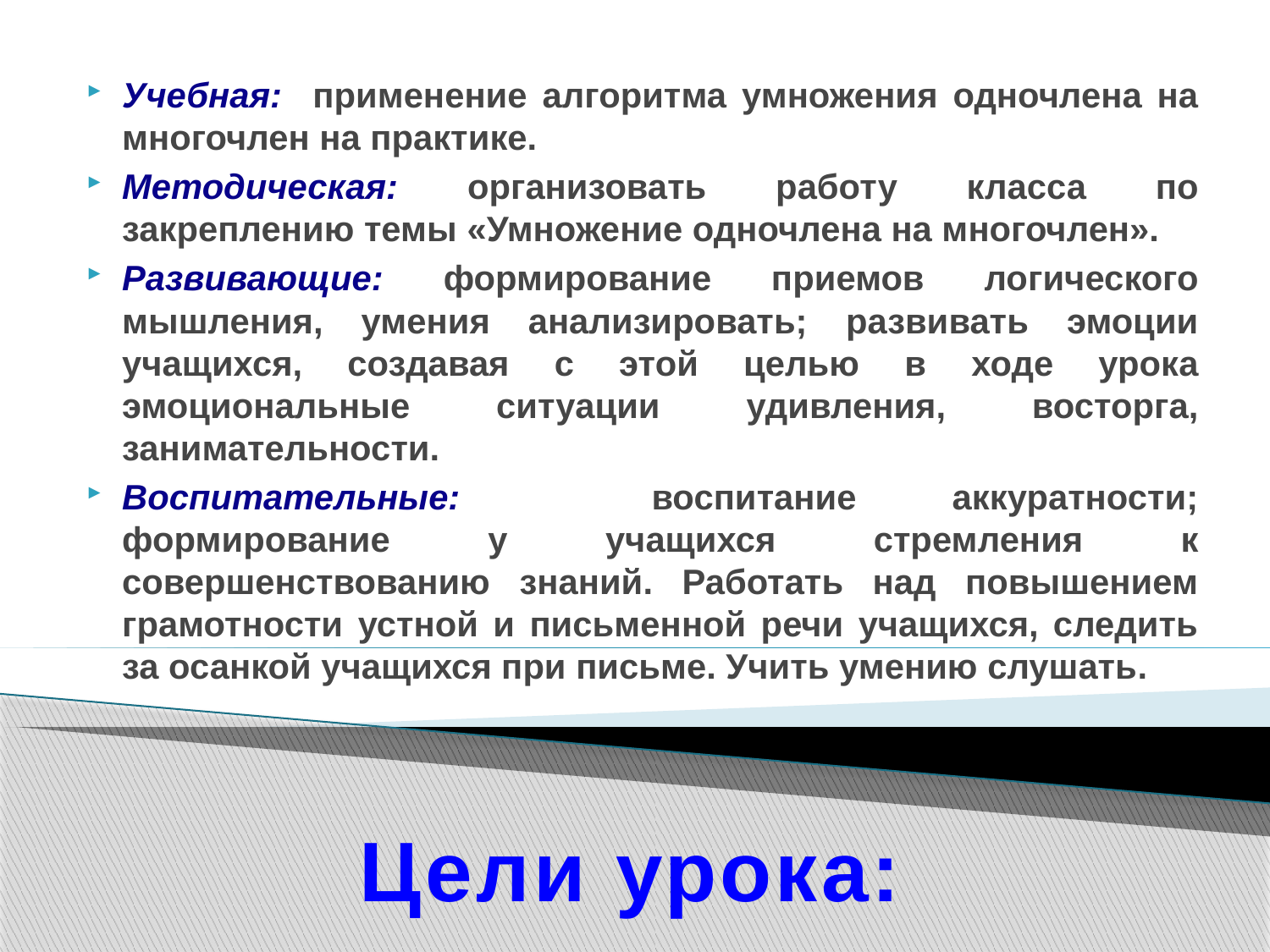

Учебная:  применение алгоритма умножения одночлена на многочлен на практике.
Методическая: организовать работу класса по закреплению темы «Умножение одночлена на многочлен».
Развивающие: формирование приемов логического мышления, умения анализировать; развивать эмоции учащихся, создавая с этой целью в ходе урока эмоциональные ситуации удивления, восторга, занимательности.
Воспитательные:  воспитание аккуратности; формирование у учащихся стремления к совершенствованию знаний. Работать над повышением грамотности устной и письменной речи учащихся, следить за осанкой учащихся при письме. Учить умению слушать.
# Цели урока: